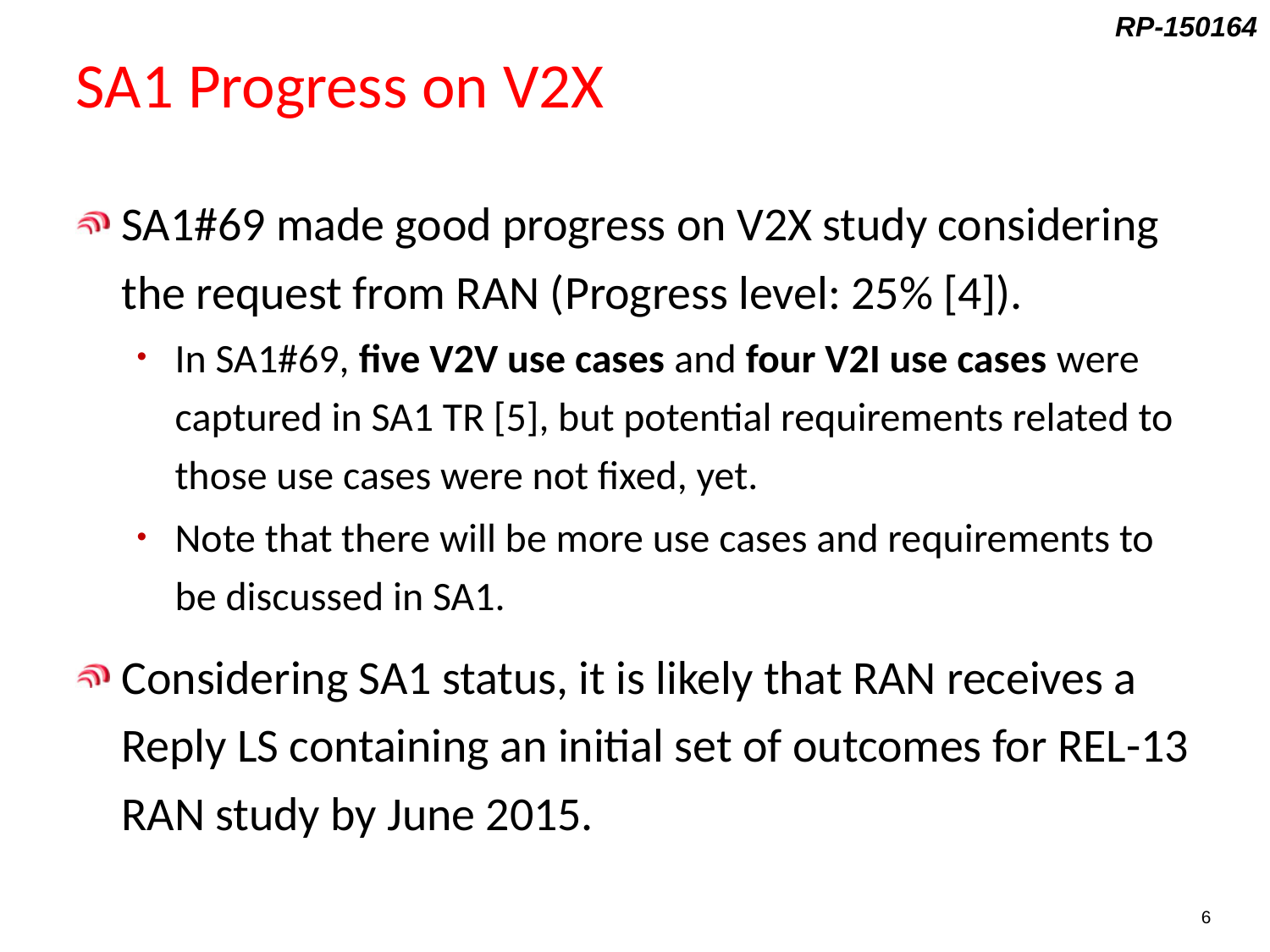

# SA1 Progress on V2X
SA1#69 made good progress on V2X study considering the request from RAN (Progress level: 25% [4]).
In SA1#69, five V2V use cases and four V2I use cases were captured in SA1 TR [5], but potential requirements related to those use cases were not fixed, yet.
Note that there will be more use cases and requirements to be discussed in SA1.
Considering SA1 status, it is likely that RAN receives a Reply LS containing an initial set of outcomes for REL-13 RAN study by June 2015.
6